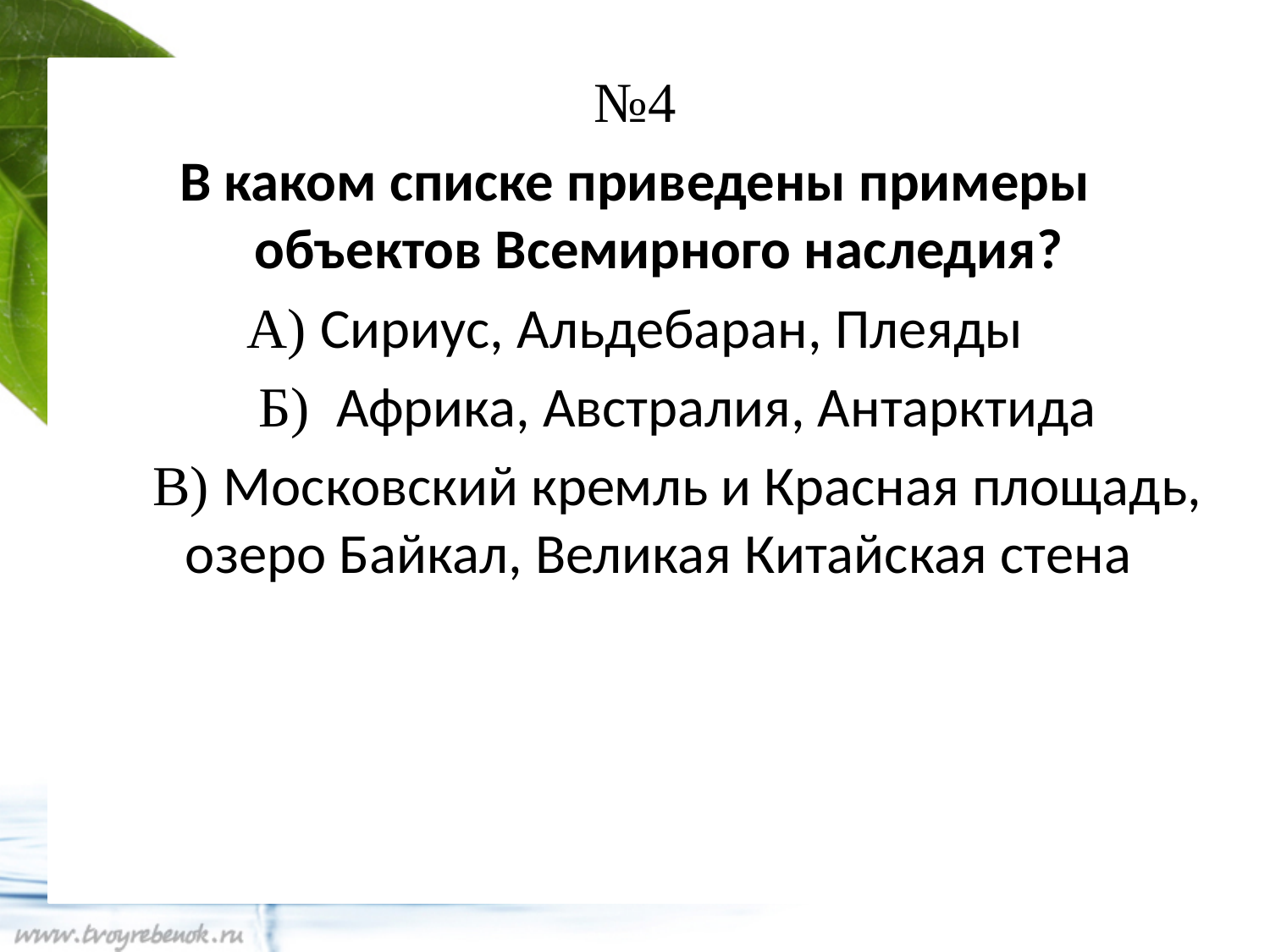

№4
В каком списке приведены примеры объектов Всемирного наследия?
А) Сириус, Альдебаран, Плеяды
      Б)  Африка, Австралия, Антарктида
      В) Московский кремль и Красная площадь, озеро Байкал, Великая Китайская стена